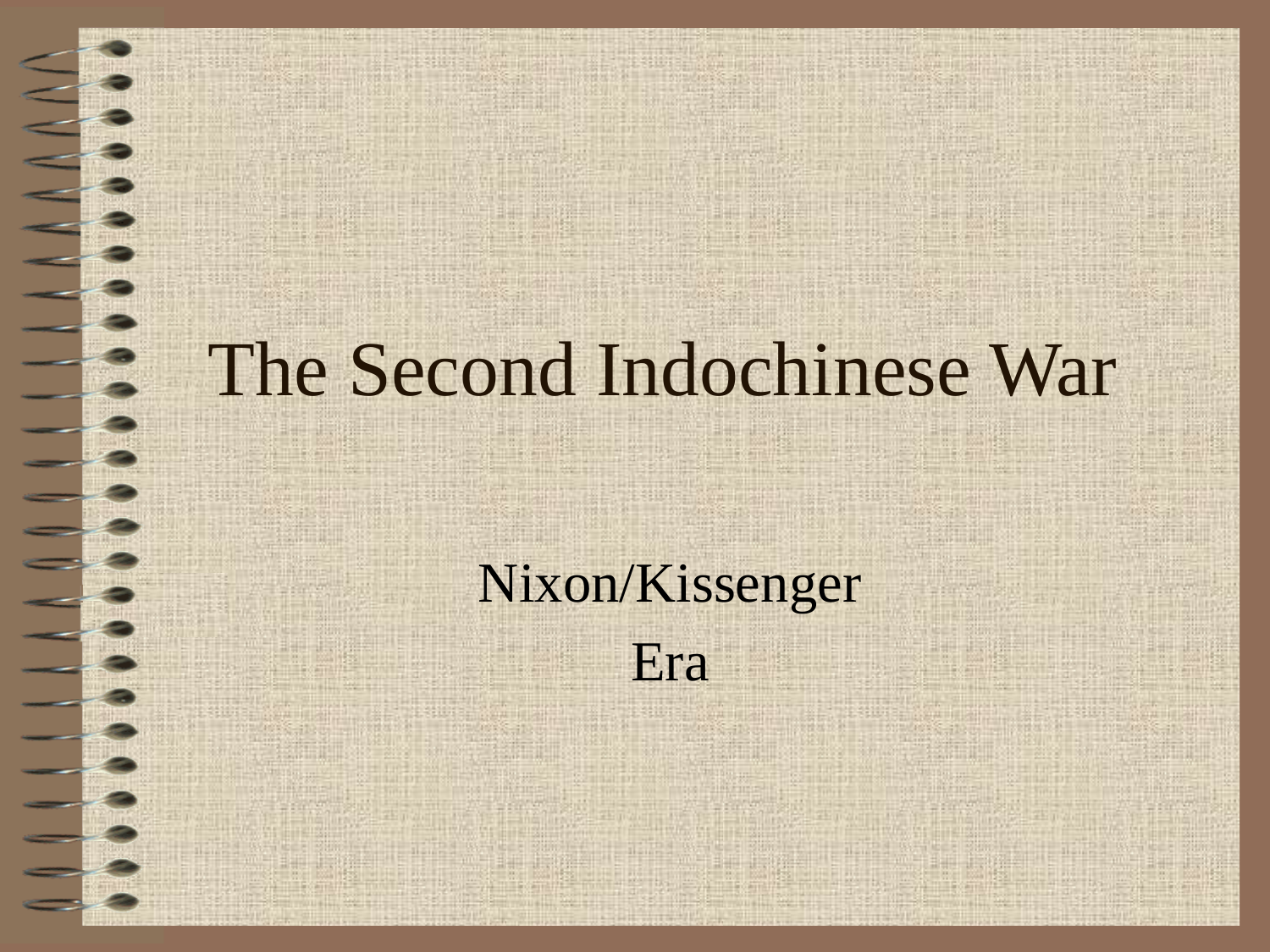

# The Second Indochinese War
Nixon/Kissenger
Era